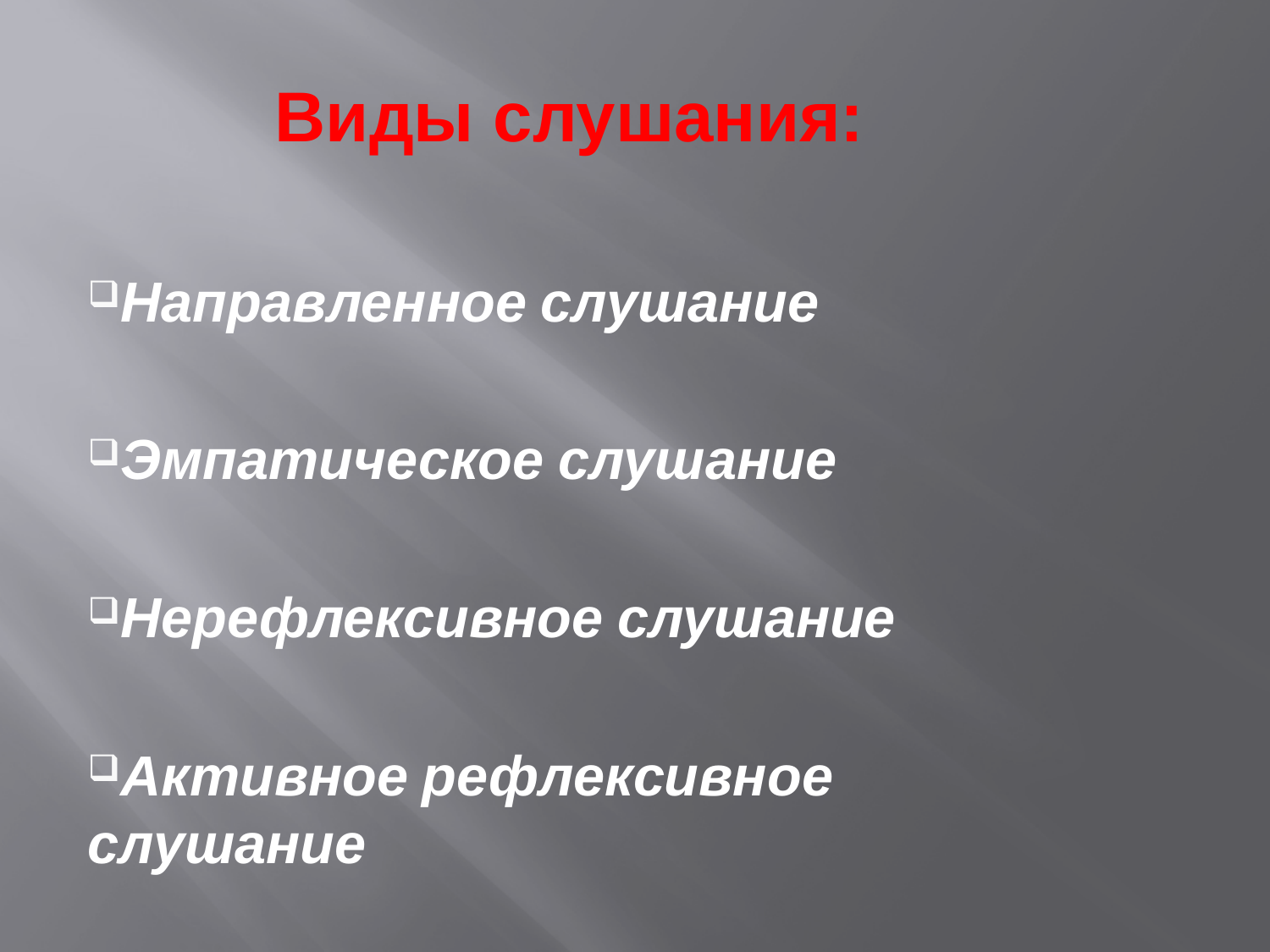

# Виды слушания:

Направленное слушание

Эмпатическое слушание

Нерефлексивное слушание

Активное рефлексивное слушание